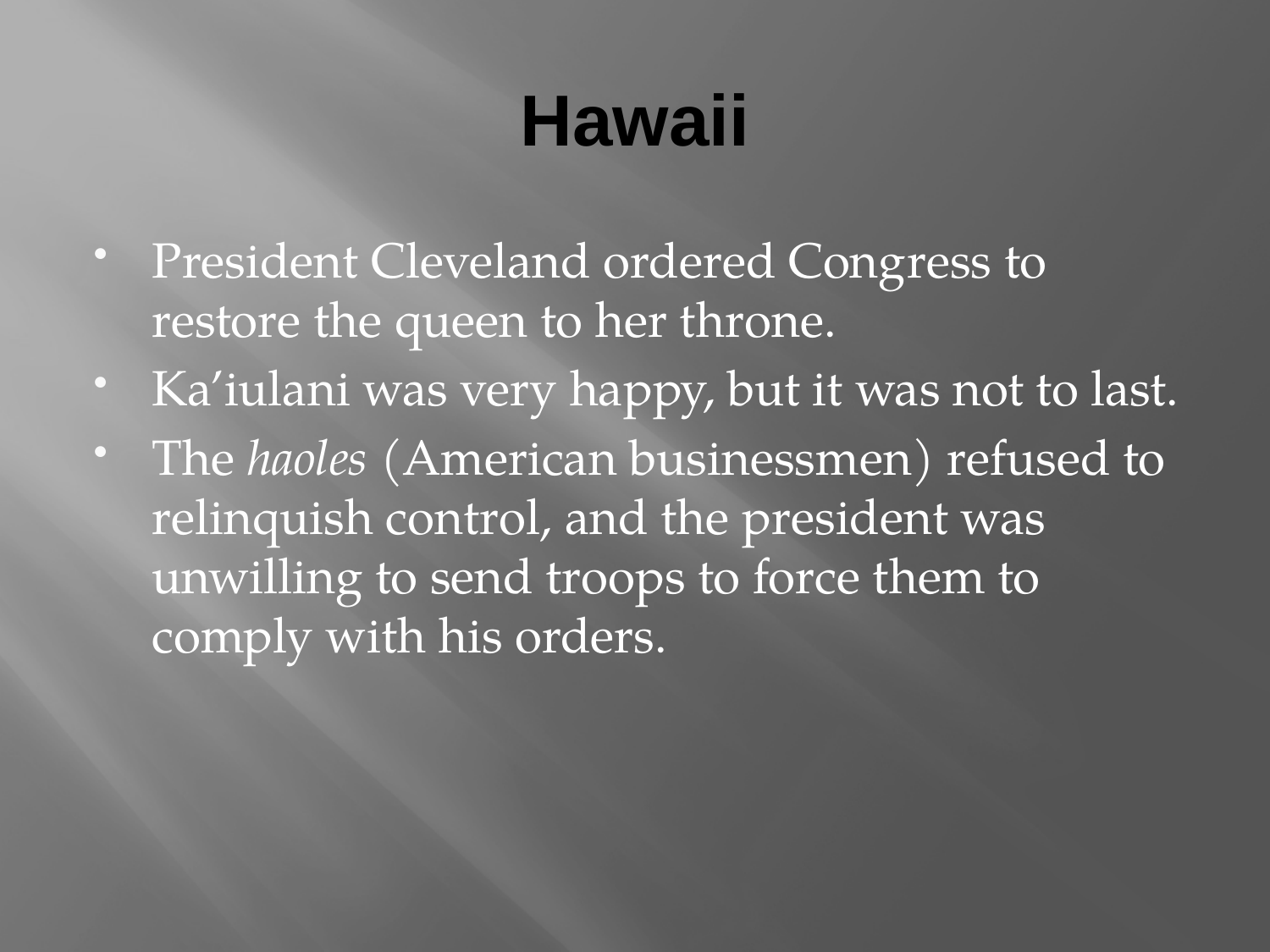

# Hawaii
President Cleveland ordered Congress to restore the queen to her throne.
Ka’iulani was very happy, but it was not to last.
The haoles (American businessmen) refused to relinquish control, and the president was unwilling to send troops to force them to comply with his orders.